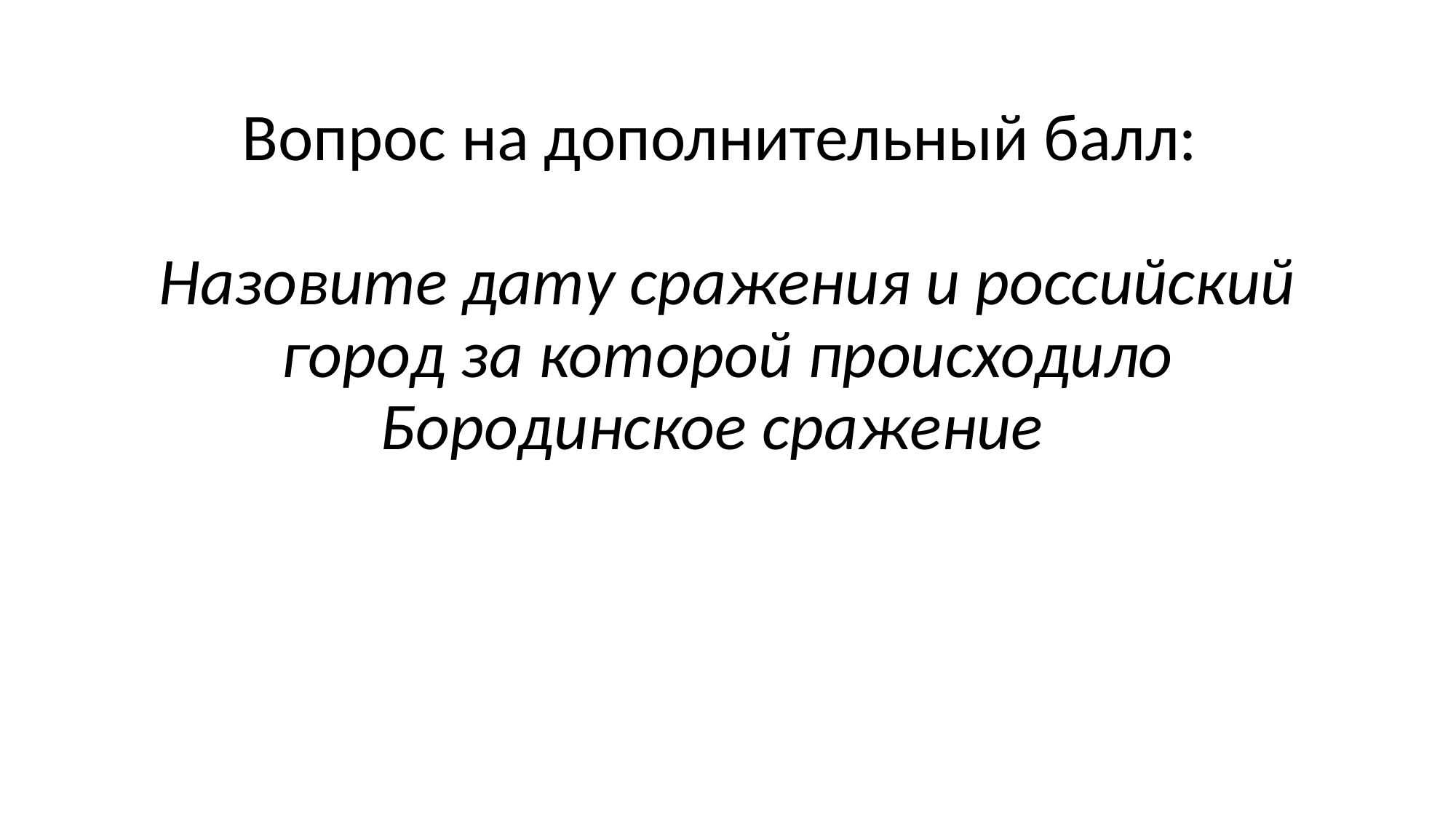

# Вопрос на дополнительный балл: Назовите дату сражения и российский город за которой происходило Бородинское сражение?